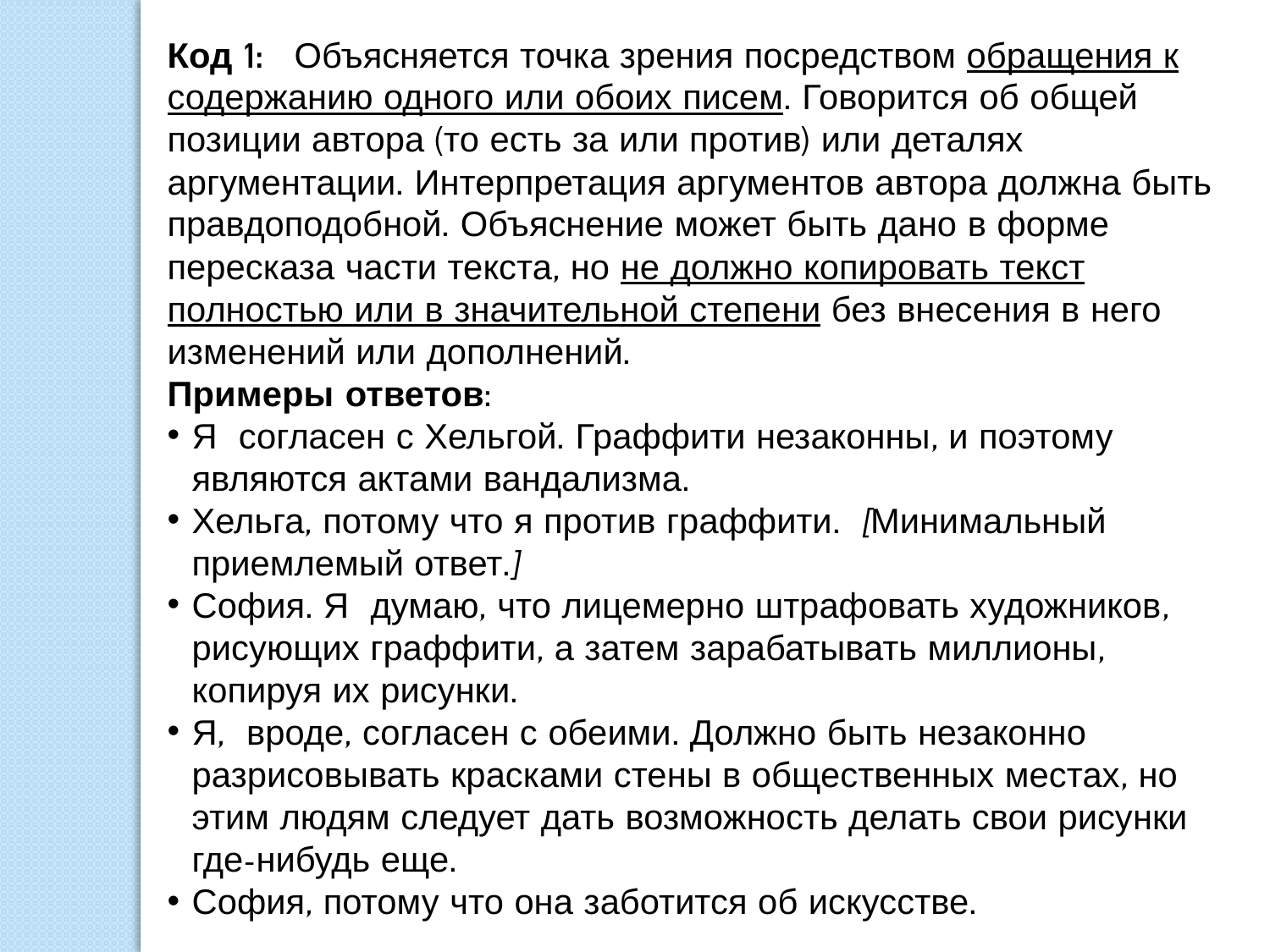

Код 1:	Объясняется точка зрения посредством обращения к содержанию одного или обоих писем. Говорится об общей позиции автора (то есть за или против) или деталях аргументации. Интерпретация аргументов автора должна быть правдоподобной. Объяснение может быть дано в форме пересказа части текста, но не должно копировать текст полностью или в значительной степени без внесения в него изменений или дополнений.
Примеры ответов:
Я  согласен с Хельгой. Граффити незаконны, и поэтому являются актами вандализма.
Хельга, потому что я против граффити.  [Минимальный приемлемый ответ.]
София. Я  думаю, что лицемерно штрафовать художников, рисующих граффити, а затем зарабатывать миллионы, копируя их рисунки.
Я,  вроде, согласен с обеими. Должно быть незаконно разрисовывать красками стены в общественных местах, но этим людям следует дать возможность делать свои рисунки где-нибудь еще.
София, потому что она заботится об искусстве.